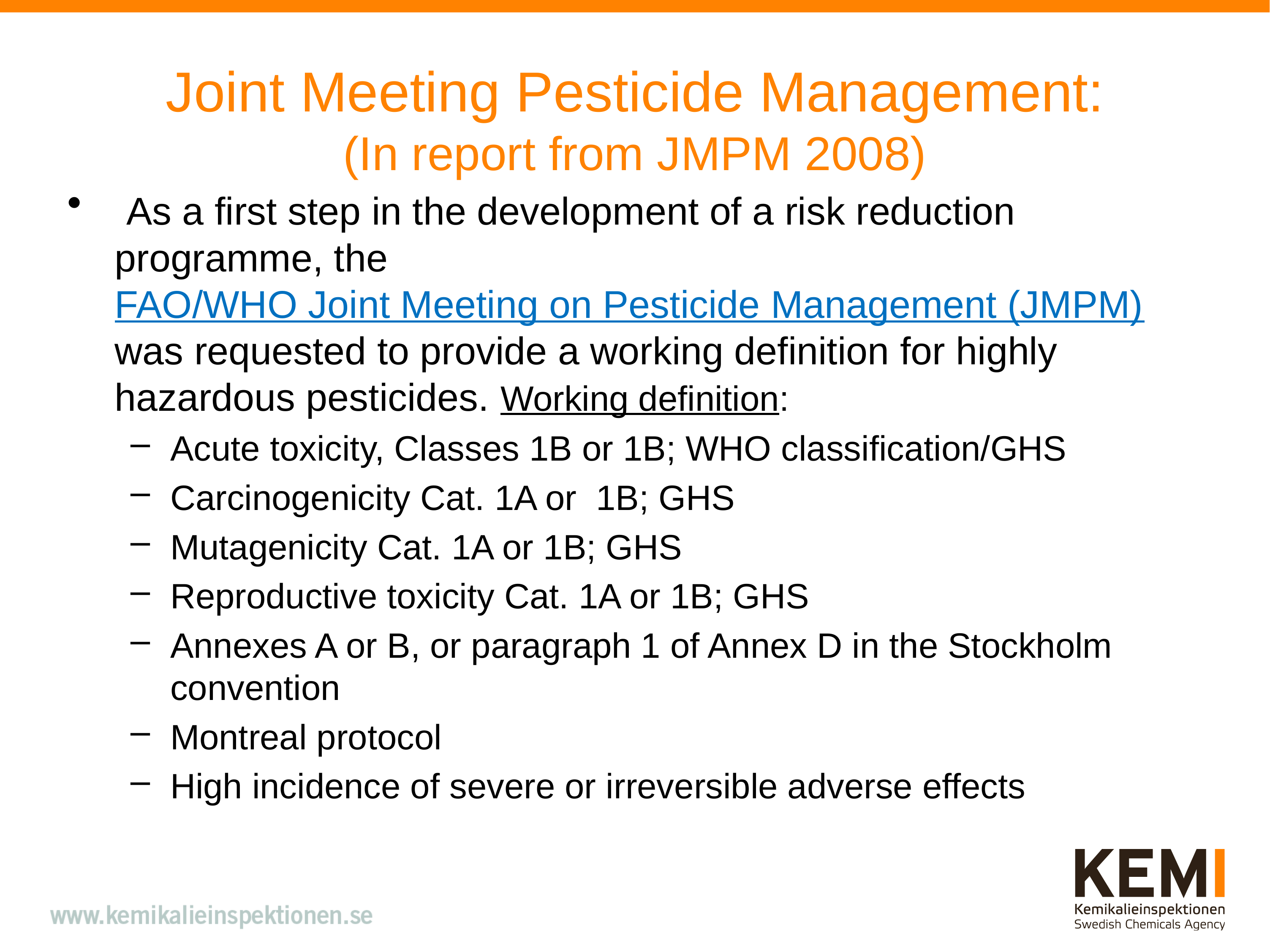

# Joint Meeting Pesticide Management: (In report from JMPM 2008)
 As a first step in the development of a risk reduction programme, the FAO/WHO Joint Meeting on Pesticide Management (JMPM) was requested to provide a working definition for highly hazardous pesticides. Working definition:
Acute toxicity, Classes 1B or 1B; WHO classification/GHS
Carcinogenicity Cat. 1A or  1B; GHS
Mutagenicity Cat. 1A or 1B; GHS
Reproductive toxicity Cat. 1A or 1B; GHS
Annexes A or B, or paragraph 1 of Annex D in the Stockholm convention
Montreal protocol
High incidence of severe or irreversible adverse effects